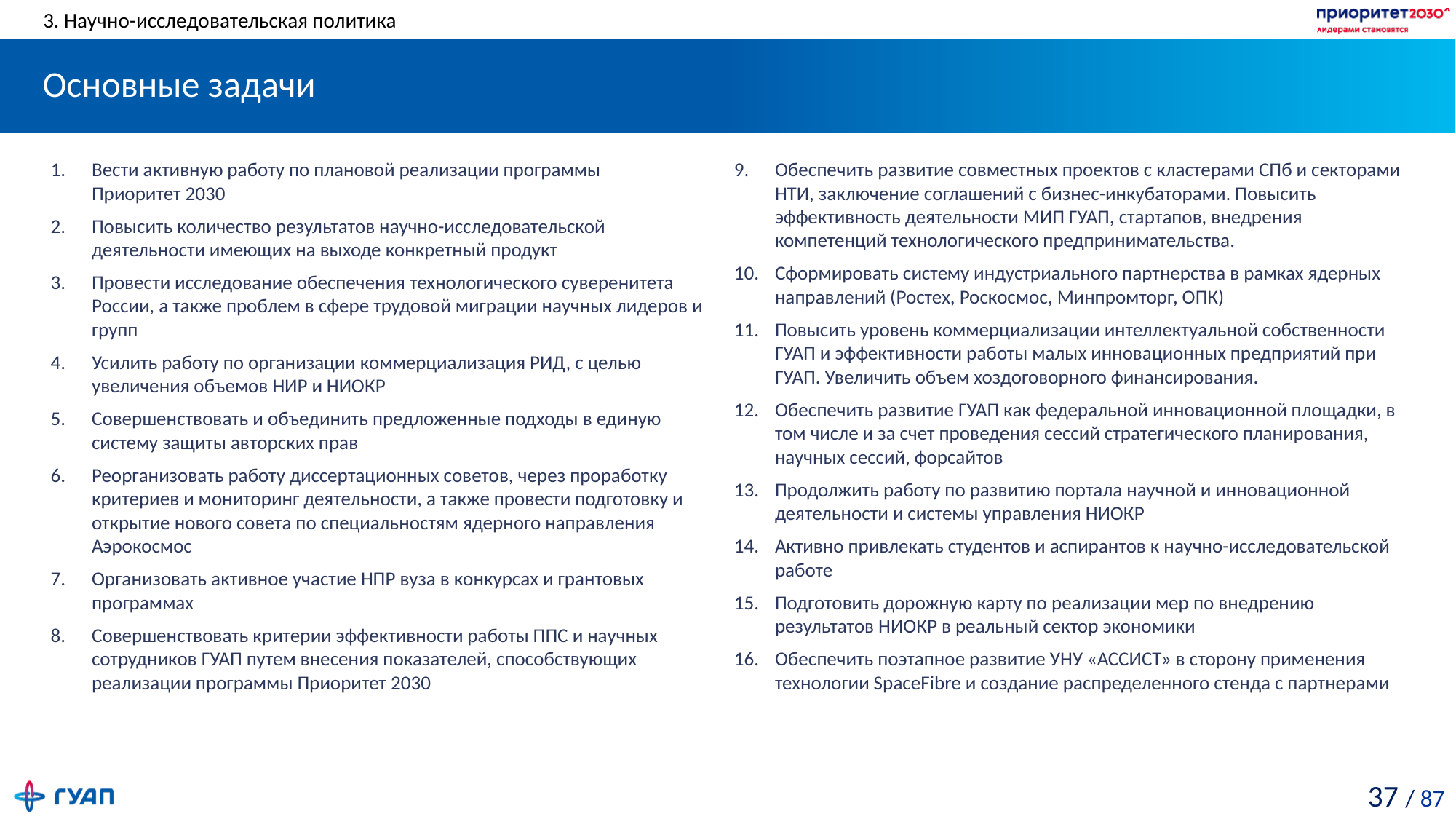

3. Научно-исследовательская политика
# Основные задачи
Вести активную работу по плановой реализации программы
Приоритет 2030
Повысить количество результатов научно-исследовательской деятельности имеющих на выходе конкретный продукт
Провести исследование обеспечения технологического суверенитета России, а также проблем в сфере трудовой миграции научных лидеров и групп
Усилить работу по организации коммерциализация РИД, с целью увеличения объемов НИР и НИОКР
Совершенствовать и объединить предложенные подходы в единую систему защиты авторских прав
Реорганизовать работу диссертационных советов, через проработку критериев и мониторинг деятельности, а также провести подготовку и открытие нового совета по специальностям ядерного направления Аэрокосмос
Организовать активное участие НПР вуза в конкурсах и грантовых программах
Совершенствовать критерии эффективности работы ППС и научных сотрудников ГУАП путем внесения показателей, способствующих реализации программы Приоритет 2030
Обеспечить развитие совместных проектов с кластерами СПб и секторами НТИ, заключение соглашений с бизнес-инкубаторами. Повысить эффективность деятельности МИП ГУАП, стартапов, внедрения компетенций технологического предпринимательства.
Сформировать систему индустриального партнерства в рамках ядерных направлений (Ростех, Роскосмос, Минпромторг, ОПК)
Повысить уровень коммерциализации интеллектуальной собственности ГУАП и эффективности работы малых инновационных предприятий при ГУАП. Увеличить объем хоздоговорного финансирования.
Обеспечить развитие ГУАП как федеральной инновационной площадки, в том числе и за счет проведения сессий стратегического планирования, научных сессий, форсайтов
Продолжить работу по развитию портала научной и инновационной деятельности и системы управления НИОКР
Активно привлекать студентов и аспирантов к научно-исследовательской работе
Подготовить дорожную карту по реализации мер по внедрению результатов НИОКР в реальный сектор экономики
Обеспечить поэтапное развитие УНУ «АССИСТ» в сторону применения технологии SpaceFibre и создание распределенного стенда с партнерами